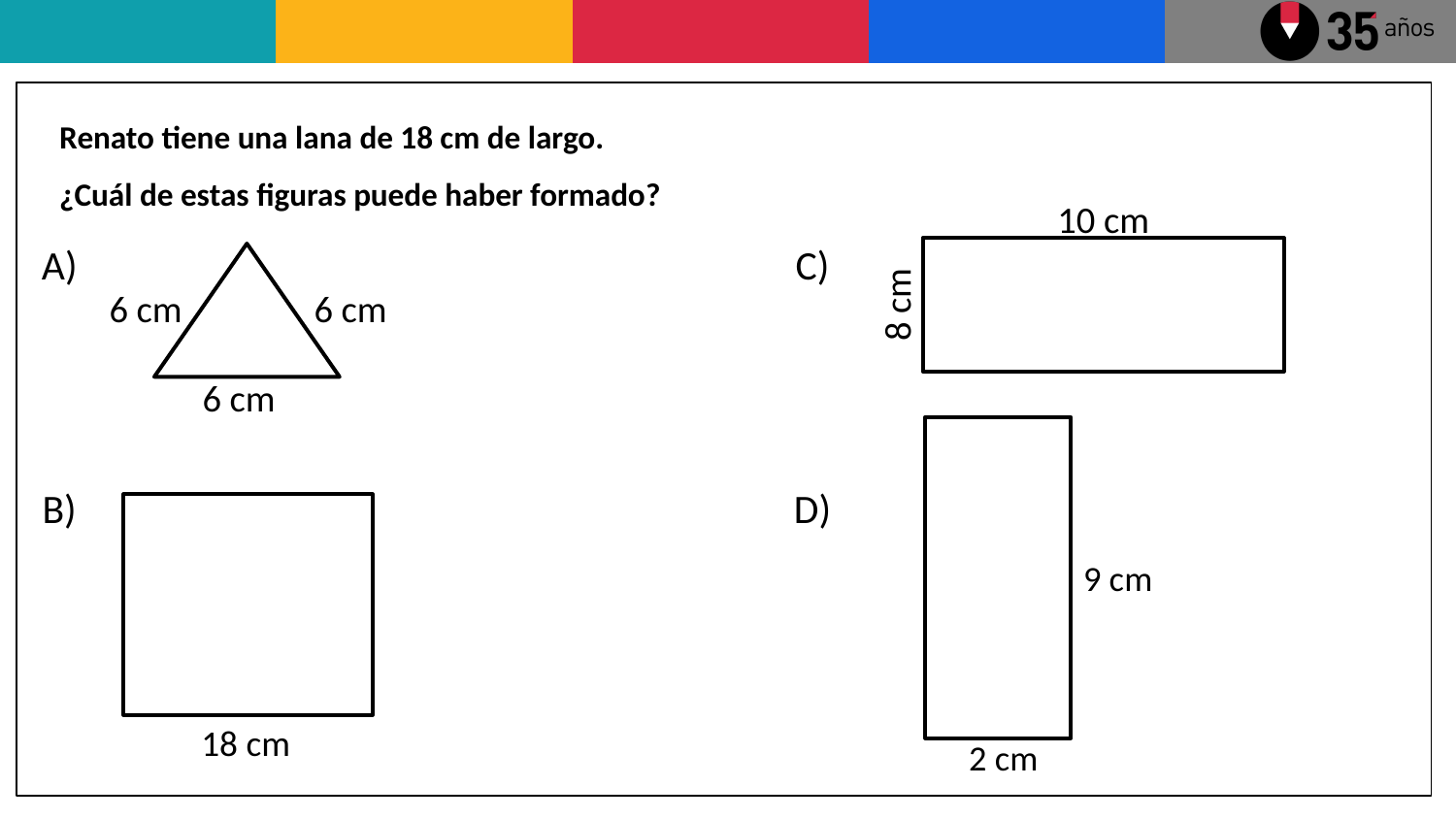

Renato tiene una lana de 18 cm de largo.
¿Cuál de estas figuras puede haber formado?

10 cm

8 cm
A)
C)

6 cm
6 cm
6 cm

9 cm
2 cm
B)
D)

18 cm